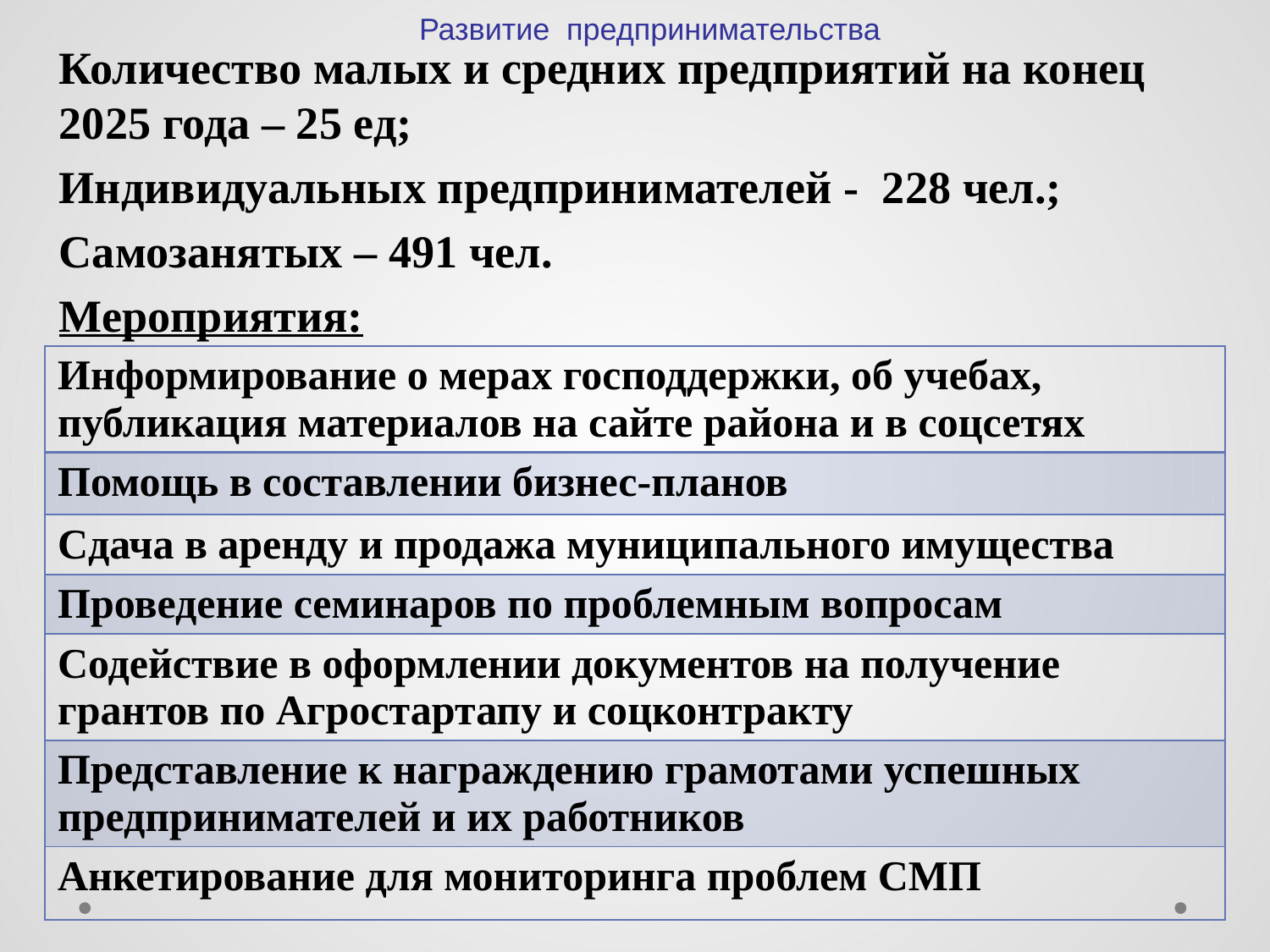

# Развитие  предпринимательства
Количество малых и средних предприятий на конец 2025 года – 25 ед;
Индивидуальных предпринимателей -  228 чел.;
Самозанятых – 491 чел.
Мероприятия:

| Информирование о мерах господдержки, об учебах, публикация материалов на сайте района и в соцсетях |
| --- |
| Помощь в составлении бизнес-планов |
| Сдача в аренду и продажа муниципального имущества |
| Проведение семинаров по проблемным вопросам |
| Содействие в оформлении документов на получение грантов по Агростартапу и соцконтракту |
| Представление к награждению грамотами успешных предпринимателей и их работников |
| Анкетирование для мониторинга проблем СМП |